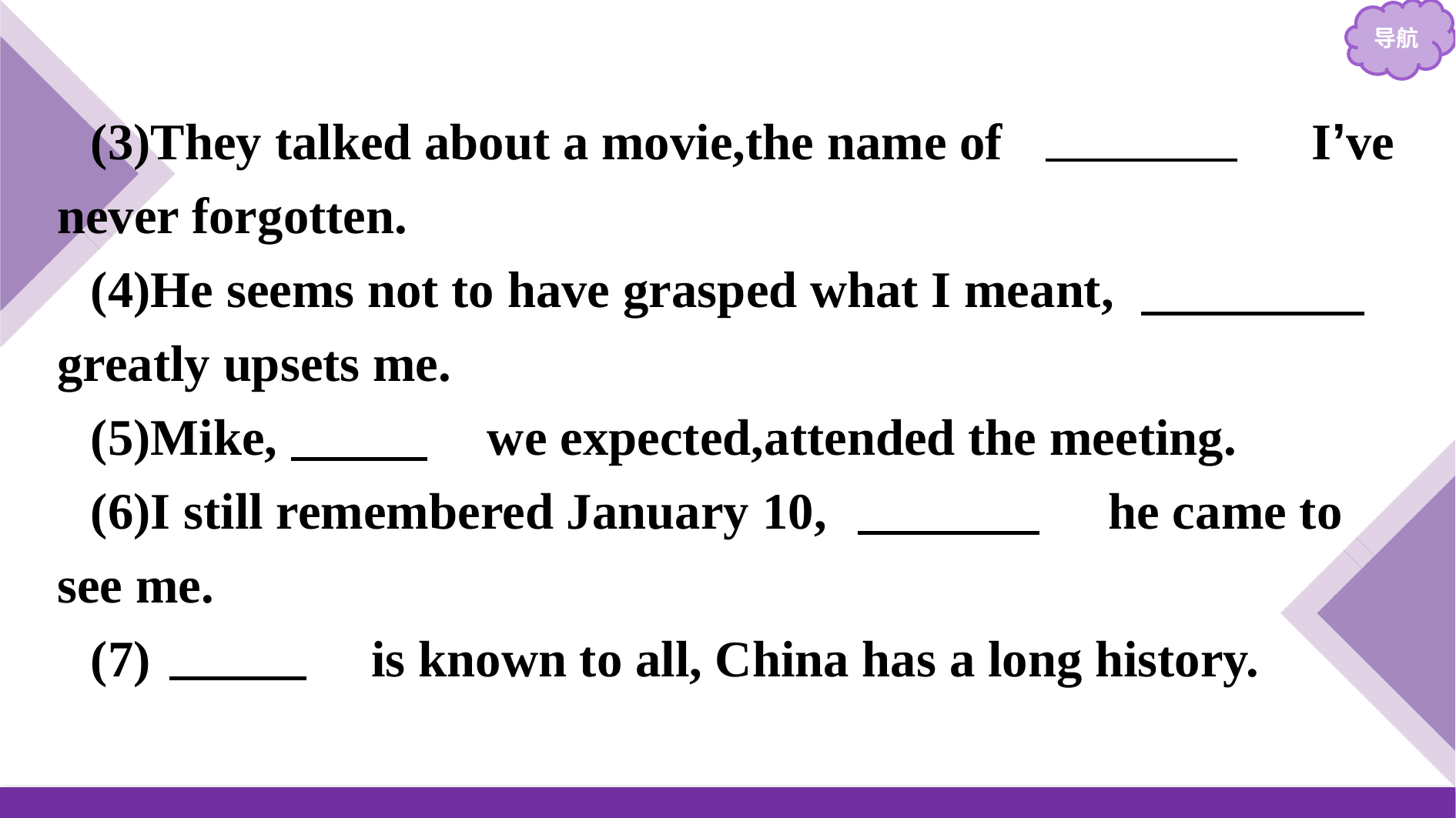

(3)They talked about a movie,the name of 　which　 I’ve never forgotten.
(4)He seems not to have grasped what I meant,　which　 greatly upsets me.
(5)Mike,　as　 we expected,attended the meeting.
(6)I still remembered January 10,　when　 he came to see me.
(7)　As　 is known to all, China has a long history.